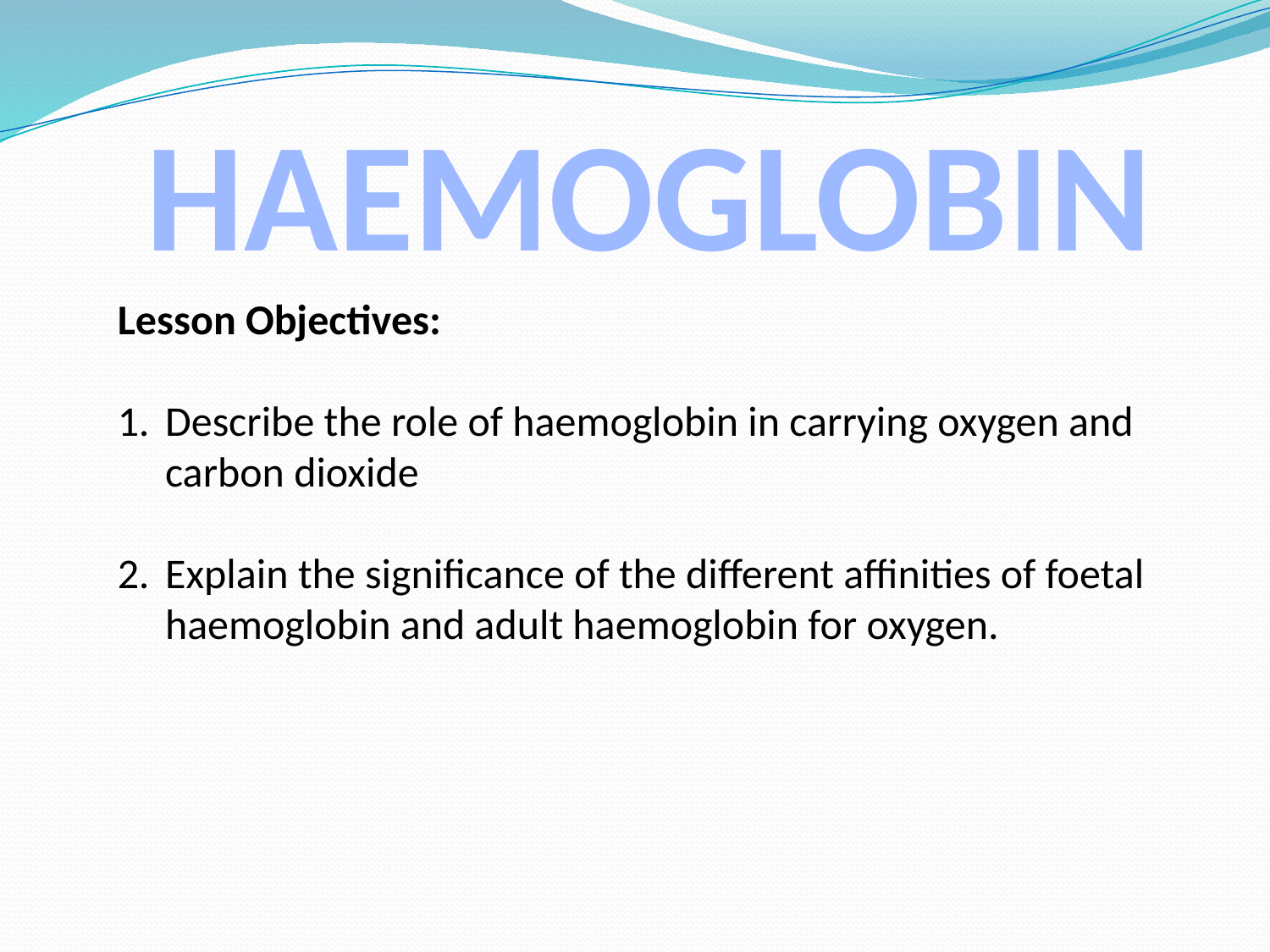

HAEMOGLOBIN
Lesson Objectives:

Describe the role of haemoglobin in carrying oxygen and carbon dioxide

2.	Explain the significance of the different affinities of foetal haemoglobin and adult haemoglobin for oxygen.